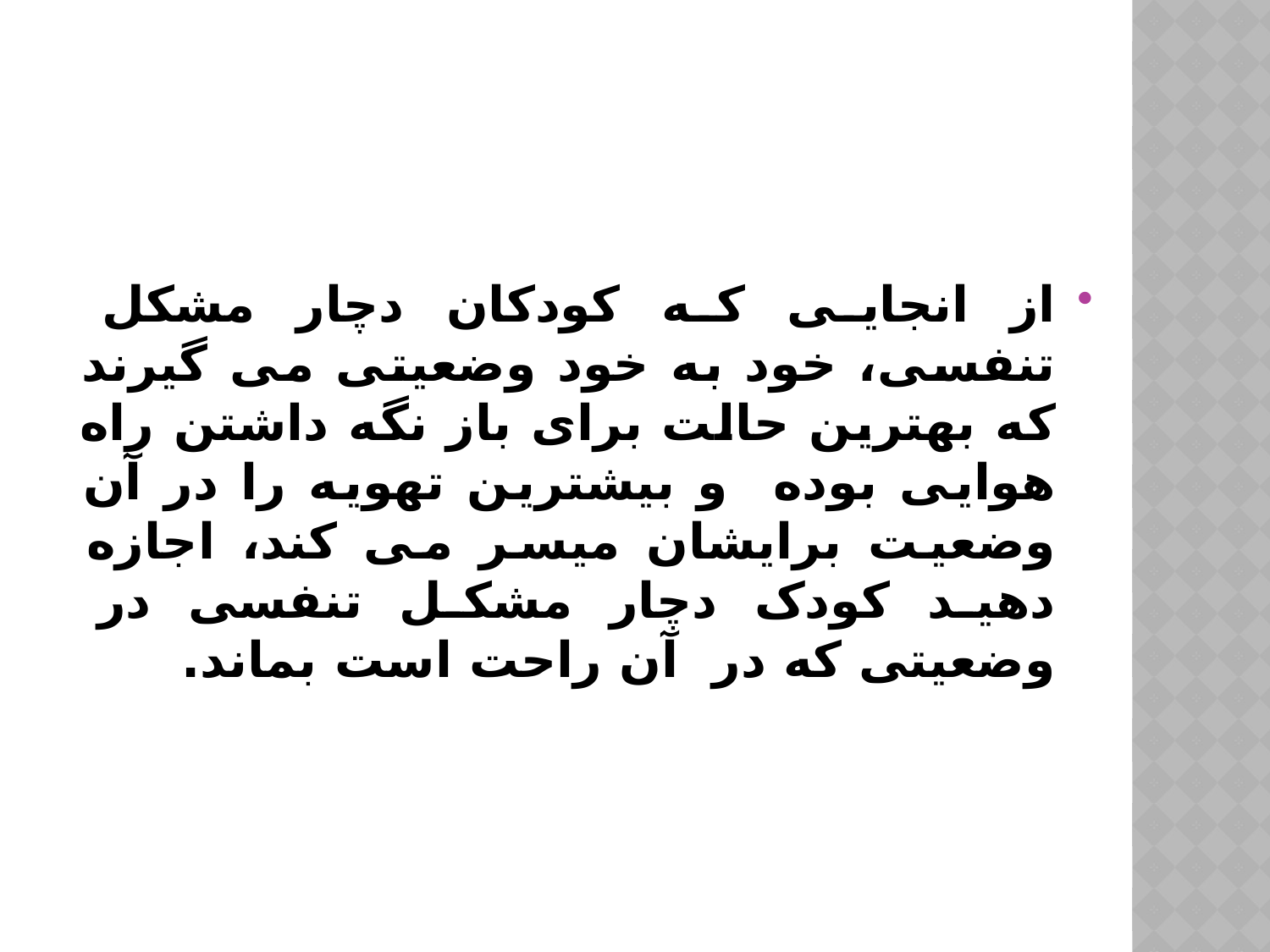

از انجایی که کودکان دچار مشکل تنفسی، خود به خود وضعیتی می گیرند که بهترین حالت برای باز نگه داشتن راه هوایی بوده  و بیشترین تهویه را در آن وضعیت برایشان میسر می کند، اجازه دهید کودک دچار مشکل تنفسی در وضعیتی که در  آن راحت است بماند.